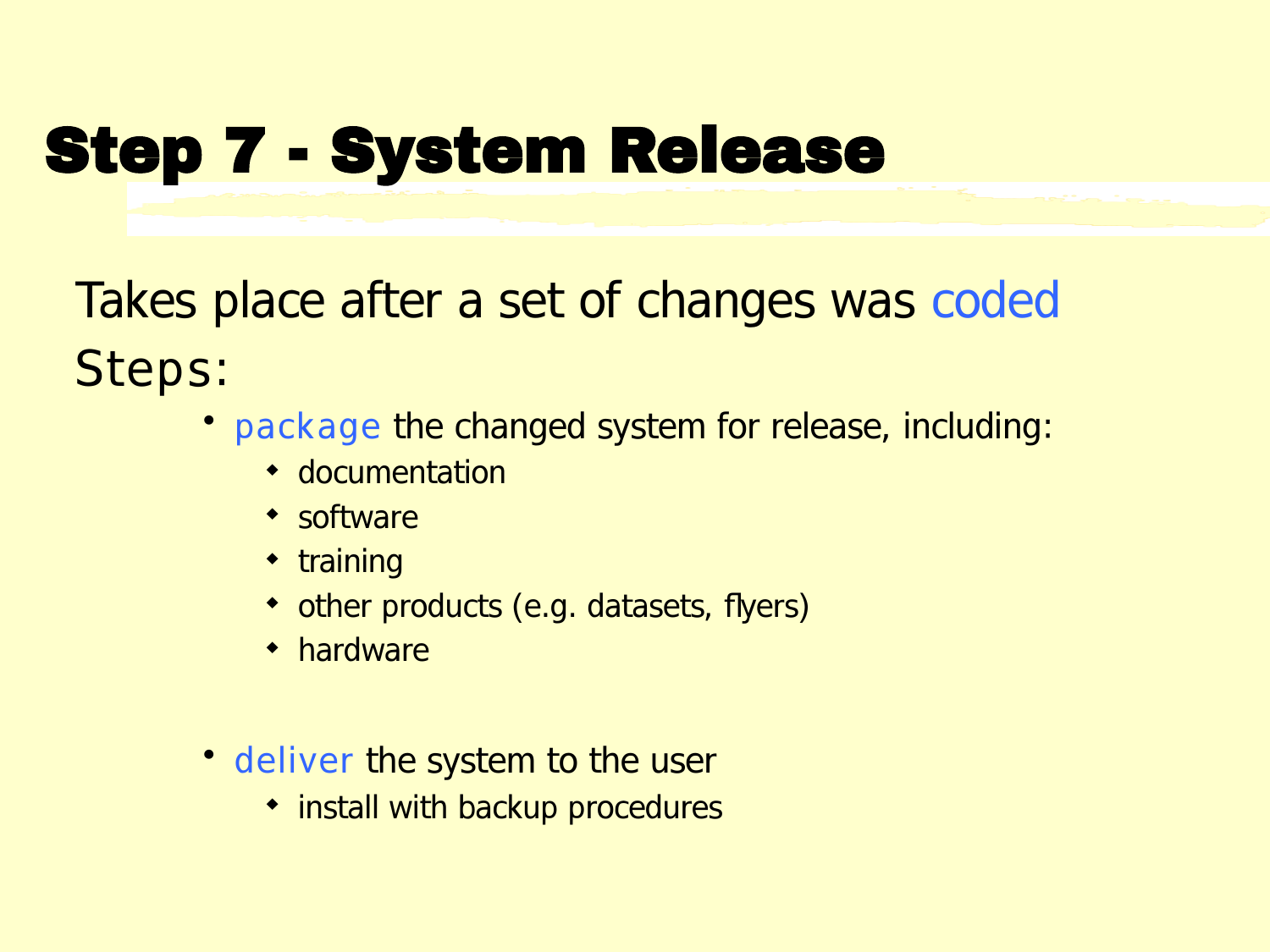

# Step 7 - System Release
Takes place after a set of changes was coded
Steps:
package the changed system for release, including:
documentation
software
training
other products (e.g. datasets, flyers)
hardware

deliver the system to the user
install with backup procedures